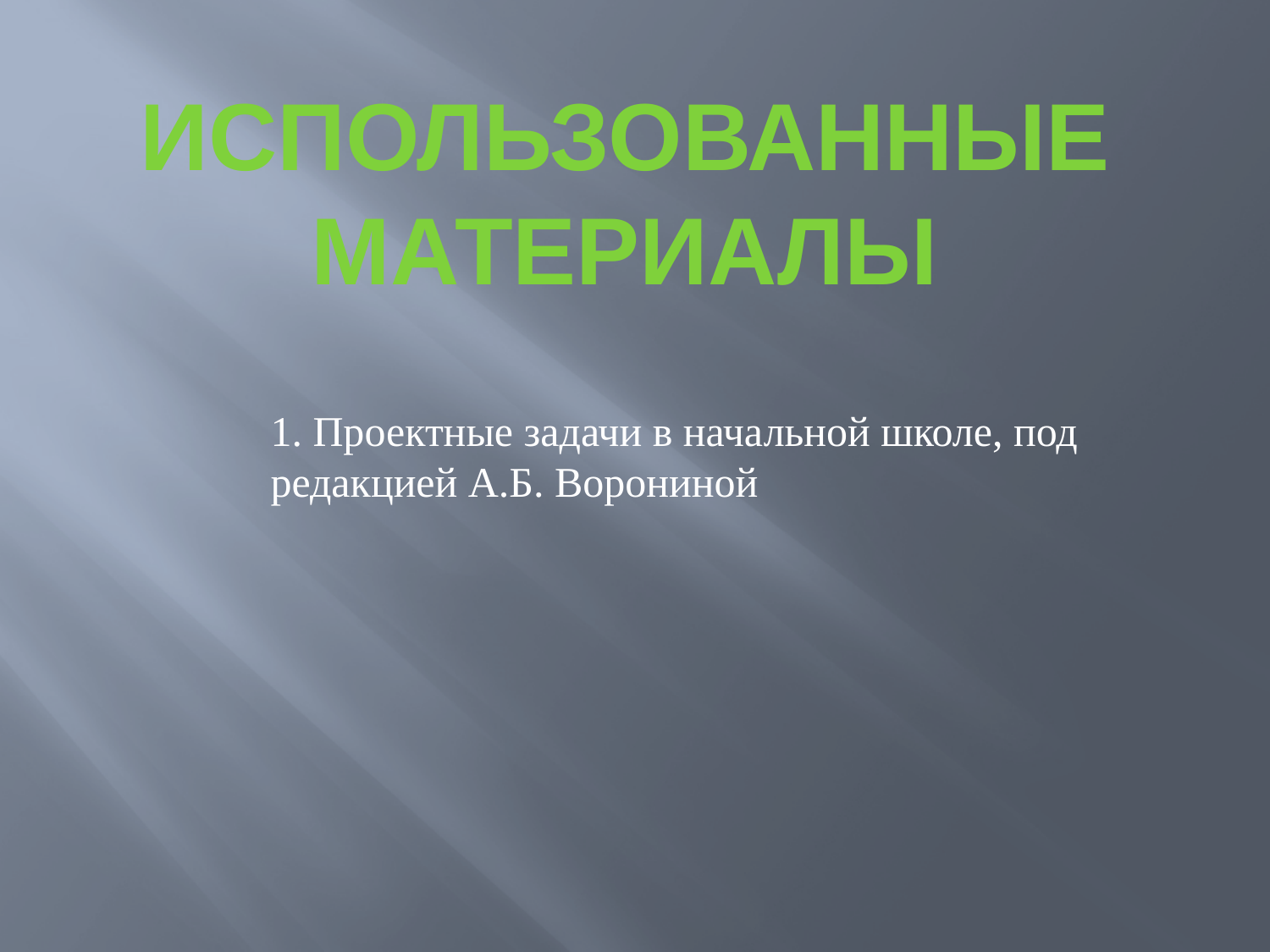

Использованные материалы
1. Проектные задачи в начальной школе, под редакцией А.Б. Ворониной